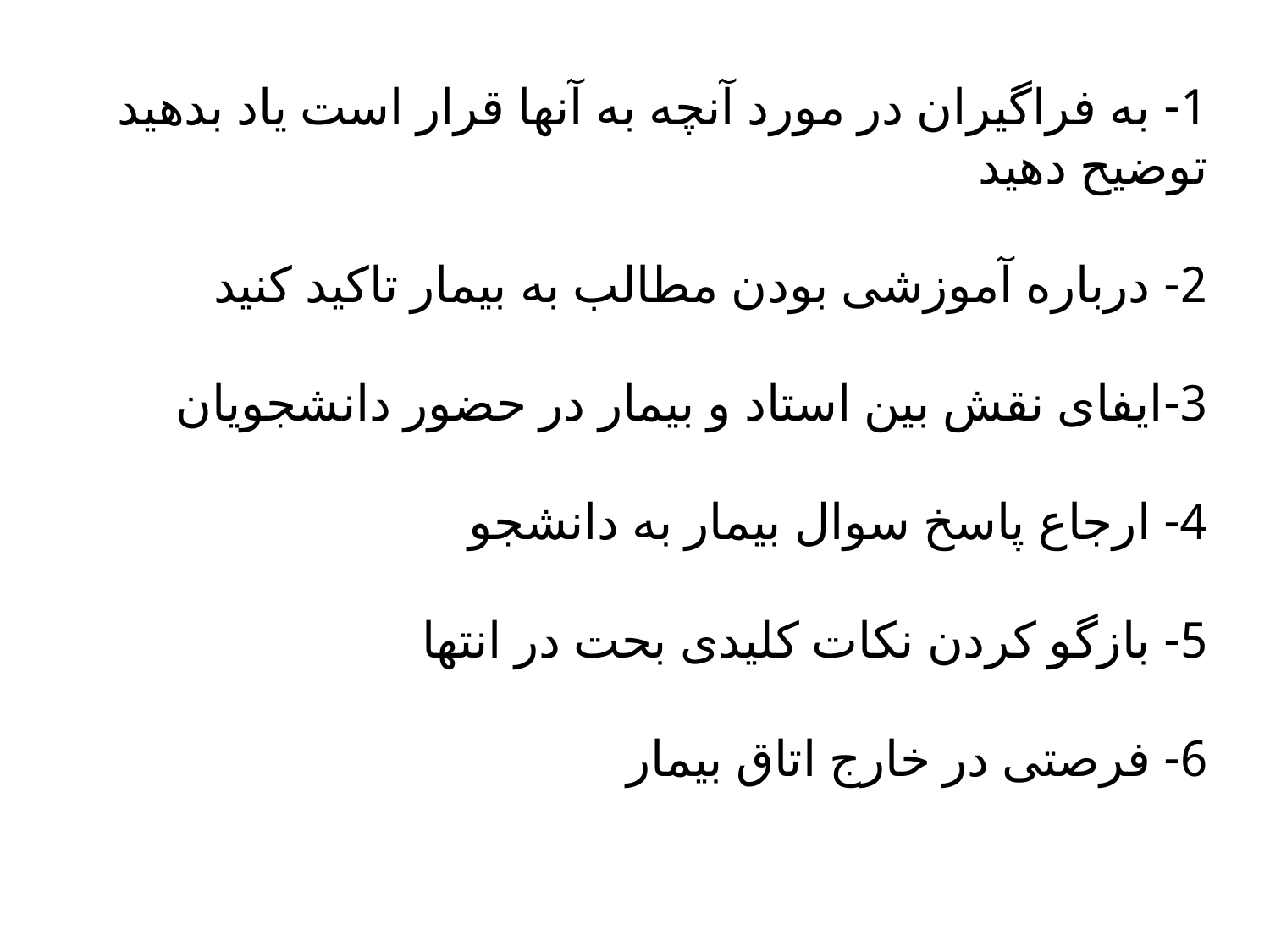

1- به فراگیران در مورد آنچه به آنها قرار است یاد بدهید توضیح دهید

2- درباره آموزشی بودن مطالب به بیمار تاکید کنید

3-ایفای نقش بین استاد و بیمار در حضور دانشجویان

4- ارجاع پاسخ سوال بیمار به دانشجو

5- بازگو کردن نکات کلیدی بحت در انتها

6- فرصتی در خارج اتاق بیمار